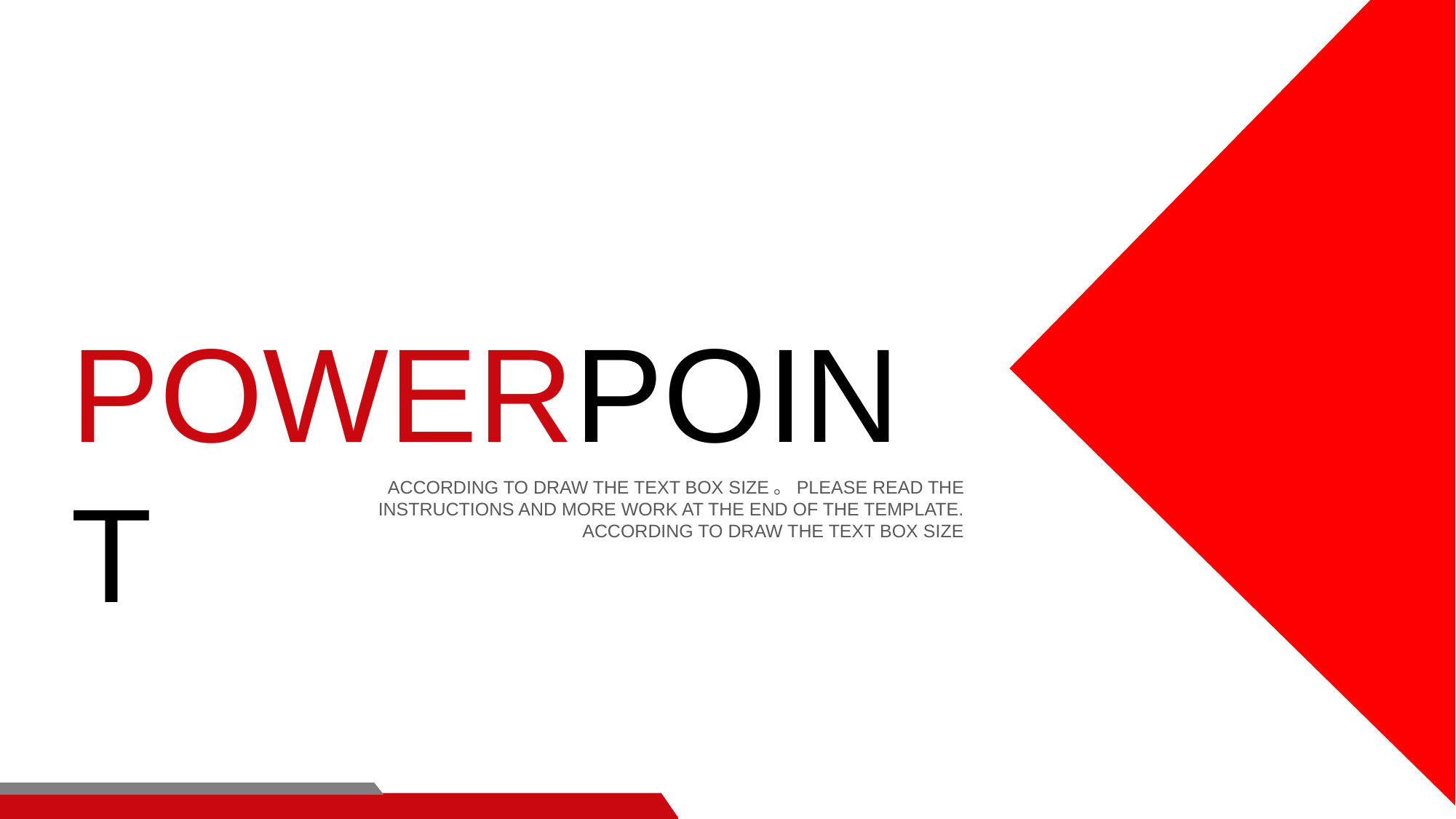

POWERPOINT
ACCORDING TO DRAW THE TEXT BOX SIZE。PLEASE READ THE INSTRUCTIONS AND MORE WORK AT THE END OF THE TEMPLATE. ACCORDING TO DRAW THE TEXT BOX SIZE